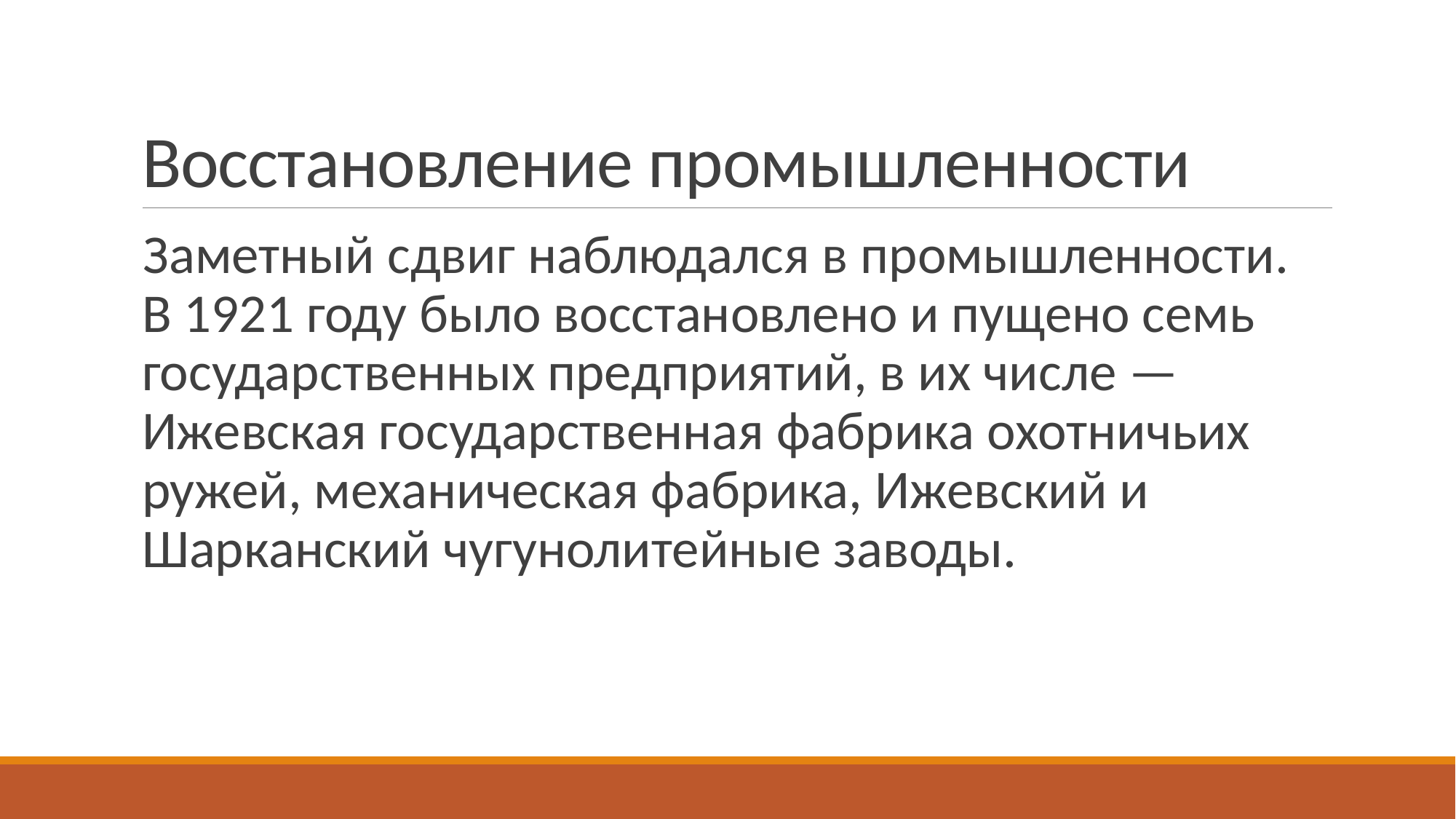

# Восстановление промышленности
Заметный сдвиг наблюдался в промышленности. В 1921 году было восстановлено и пущено семь государственных предприятий, в их числе — Ижевская государственная фабрика охотничьих ружей, механическая фабрика, Ижевский и Шарканский чугунолитейные заводы.